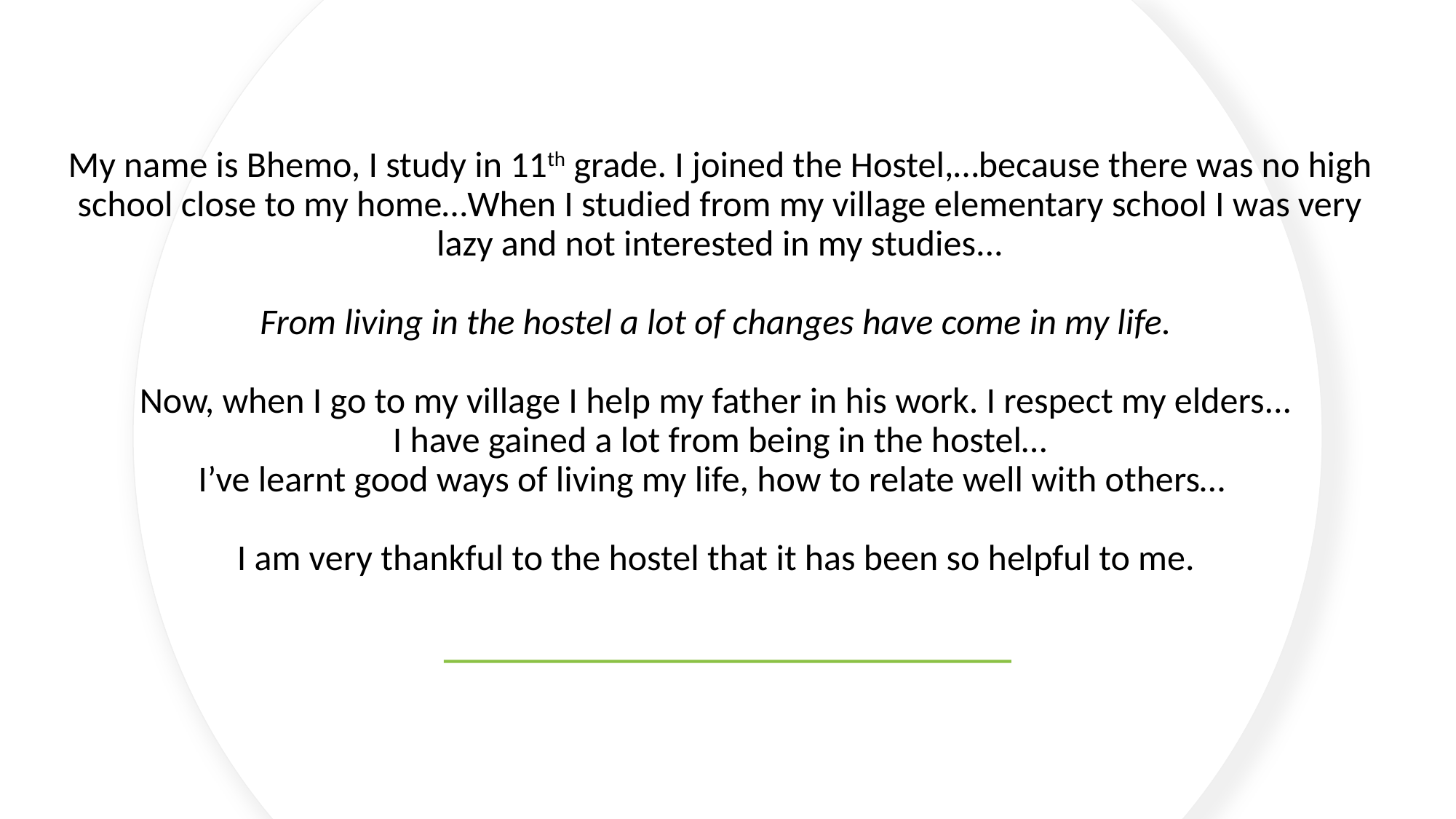

# My name is Bhemo, I study in 11th grade. I joined the Hostel,…because there was no high school close to my home…When I studied from my village elementary school I was very lazy and not interested in my studies... From living in the hostel a lot of changes have come in my life. Now, when I go to my village I help my father in his work. I respect my elders... I have gained a lot from being in the hostel… I’ve learnt good ways of living my life, how to relate well with others…  I am very thankful to the hostel that it has been so helpful to me.